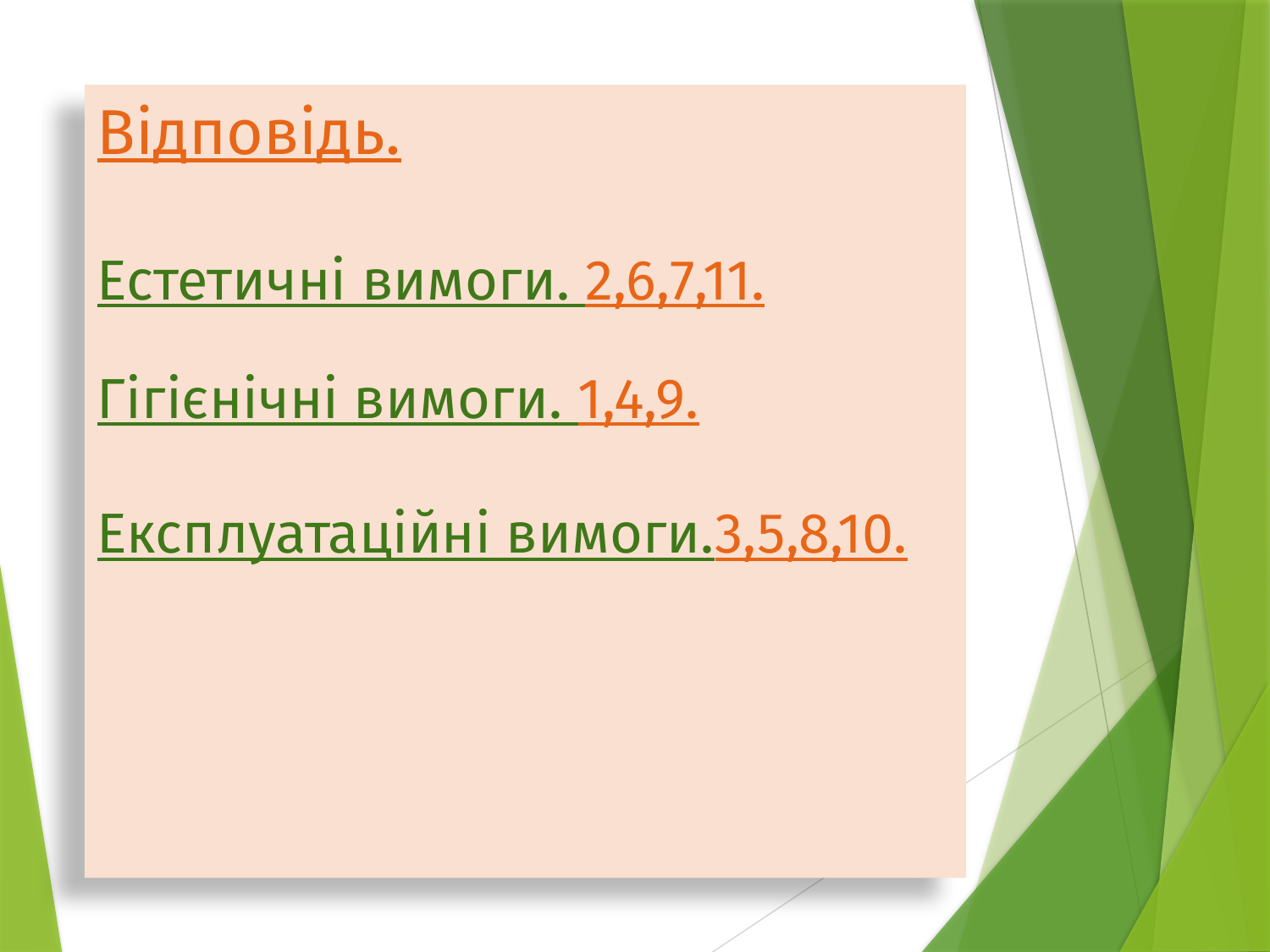

# Відповідь. Естетичні вимоги. 2,6,7,11. Гігієнічні вимоги. 1,4,9. Експлуатаційні вимоги.3,5,8,10.